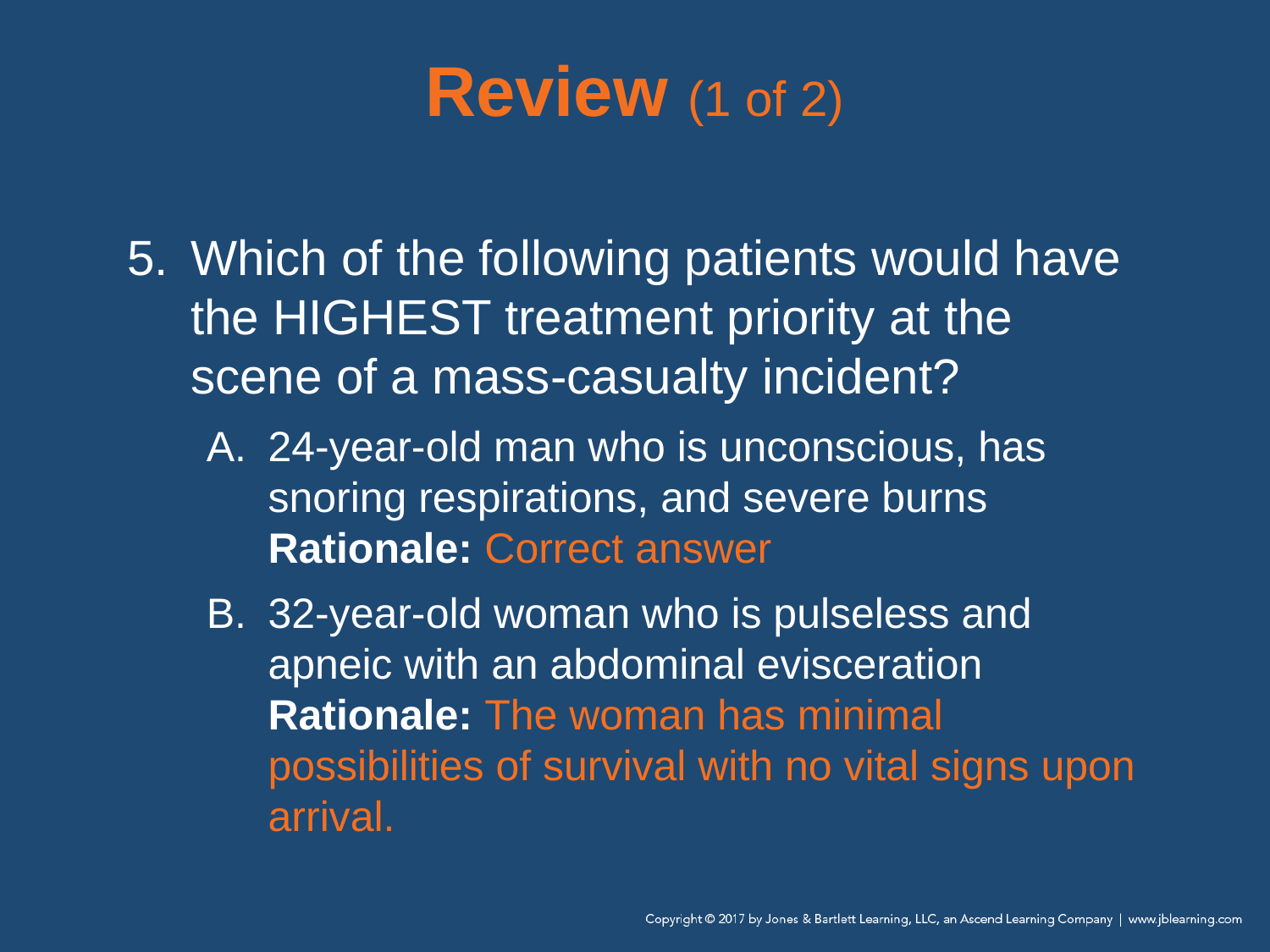

# Review (1 of 2)
Which of the following patients would have the HIGHEST treatment priority at the scene of a mass-casualty incident?
24-year-old man who is unconscious, has snoring respirations, and severe burns
Rationale: Correct answer
32-year-old woman who is pulseless and apneic with an abdominal evisceration
Rationale: The woman has minimal possibilities of survival with no vital signs upon arrival.